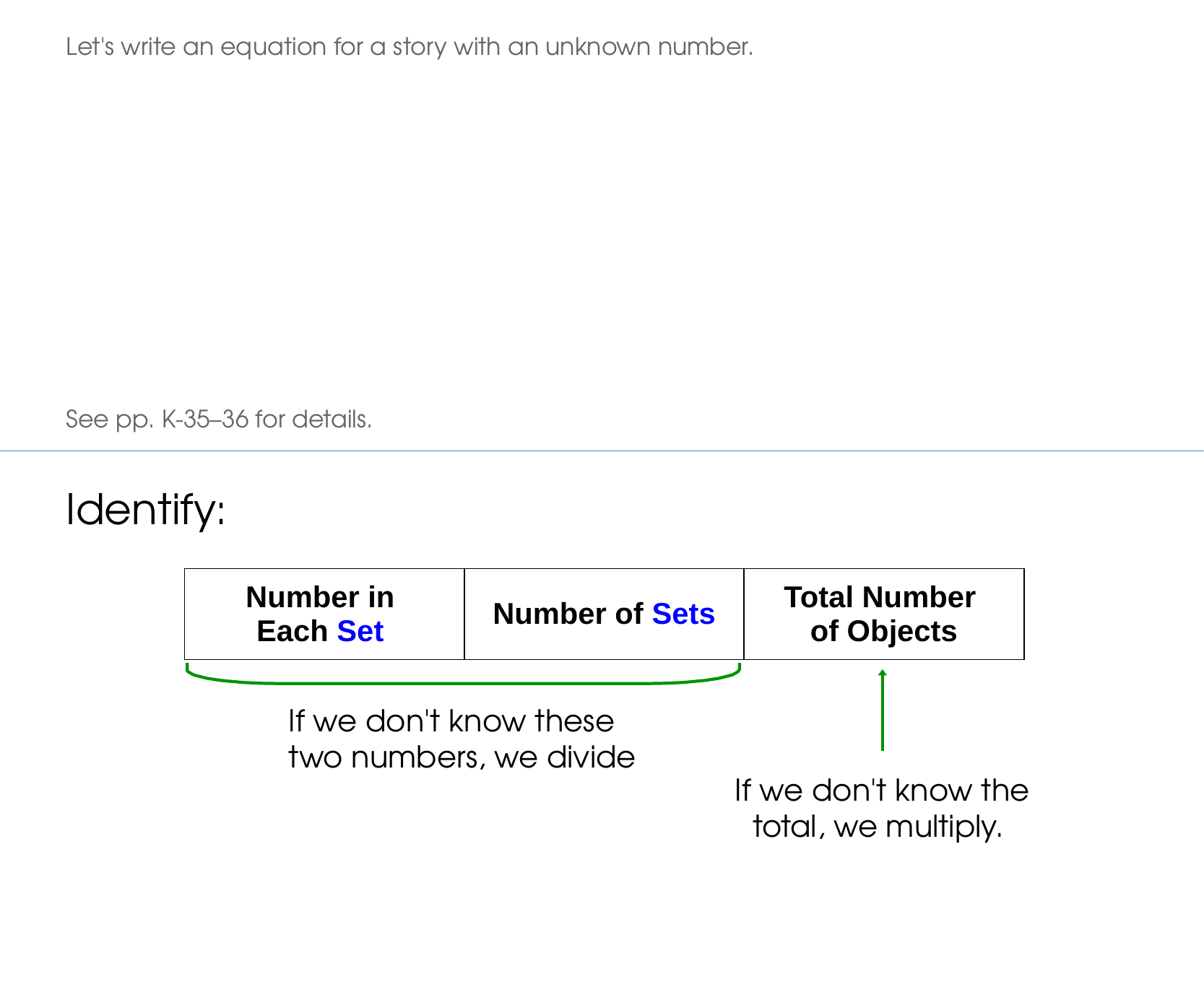

Let's write an equation for a story with an unknown number.
See pp. K-35–36 for details.
Identify:
| Number in Each Set | Number of Sets | Total Number of Objects |
| --- | --- | --- |

If we don't know these two numbers, we divide
If we don't know the total, we multiply.